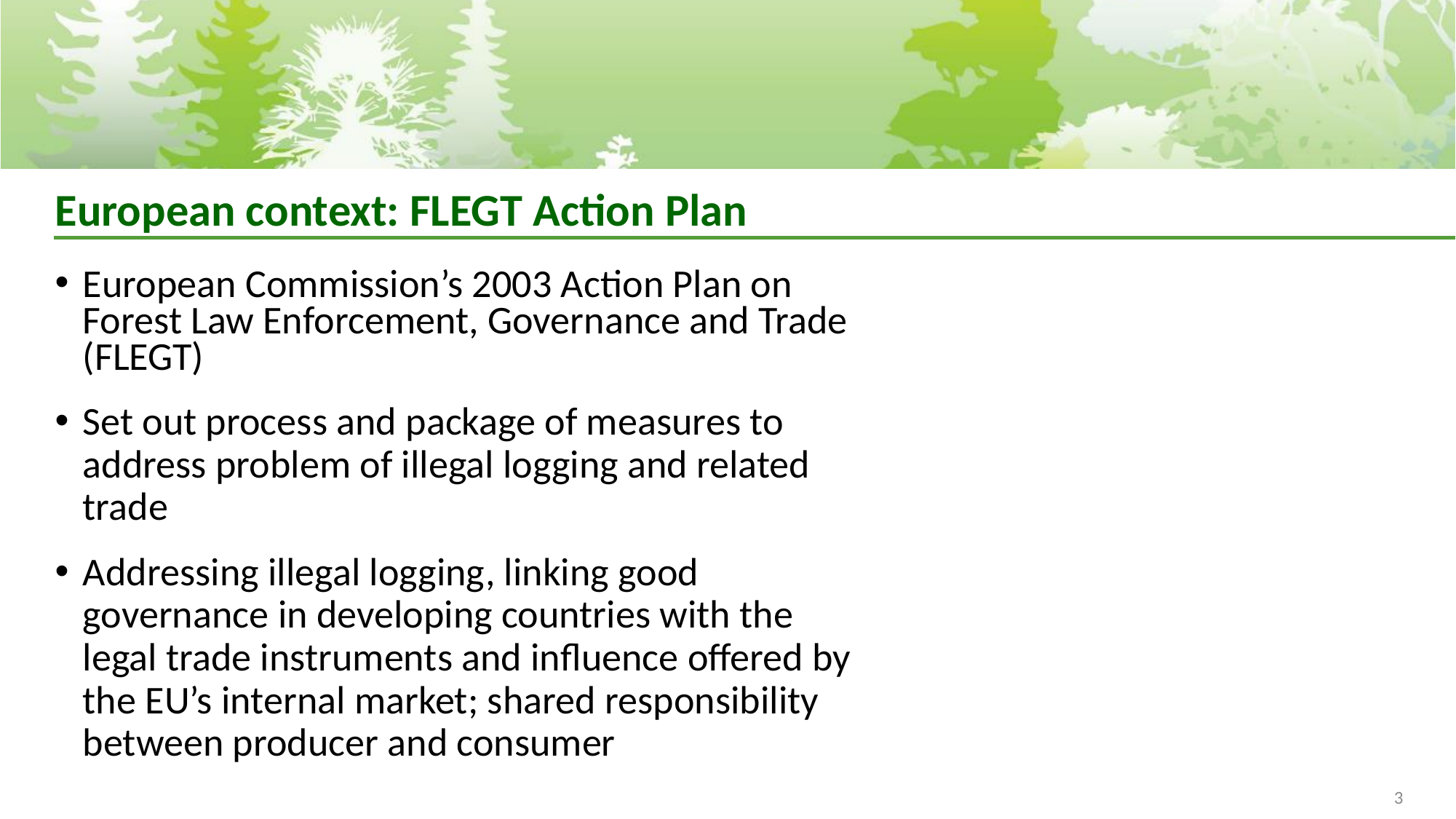

# European context: FLEGT Action Plan
European Commission’s 2003 Action Plan on Forest Law Enforcement, Governance and Trade (FLEGT)
Set out process and package of measures to address problem of illegal logging and related trade
Addressing illegal logging, linking good governance in developing countries with the legal trade instruments and influence offered by the EU’s internal market; shared responsibility between producer and consumer

3